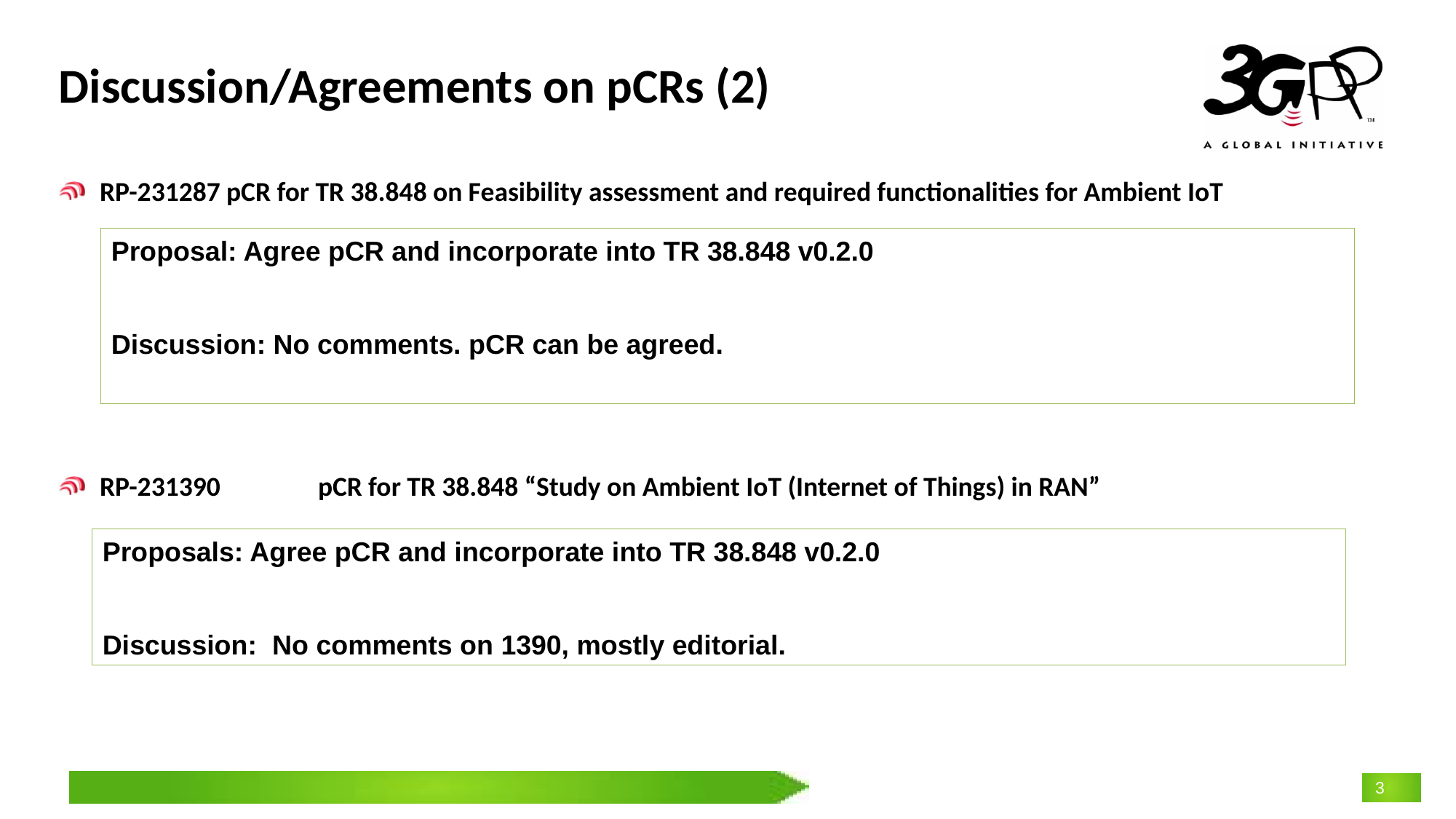

# Discussion/Agreements on pCRs (2)
RP-231287 pCR for TR 38.848 on Feasibility assessment and required functionalities for Ambient IoT

RP-231390	pCR for TR 38.848 “Study on Ambient IoT (Internet of Things) in RAN”
Proposal: Agree pCR and incorporate into TR 38.848 v0.2.0

Discussion: No comments. pCR can be agreed.

Proposals: Agree pCR and incorporate into TR 38.848 v0.2.0

Discussion:  No comments on 1390, mostly editorial.